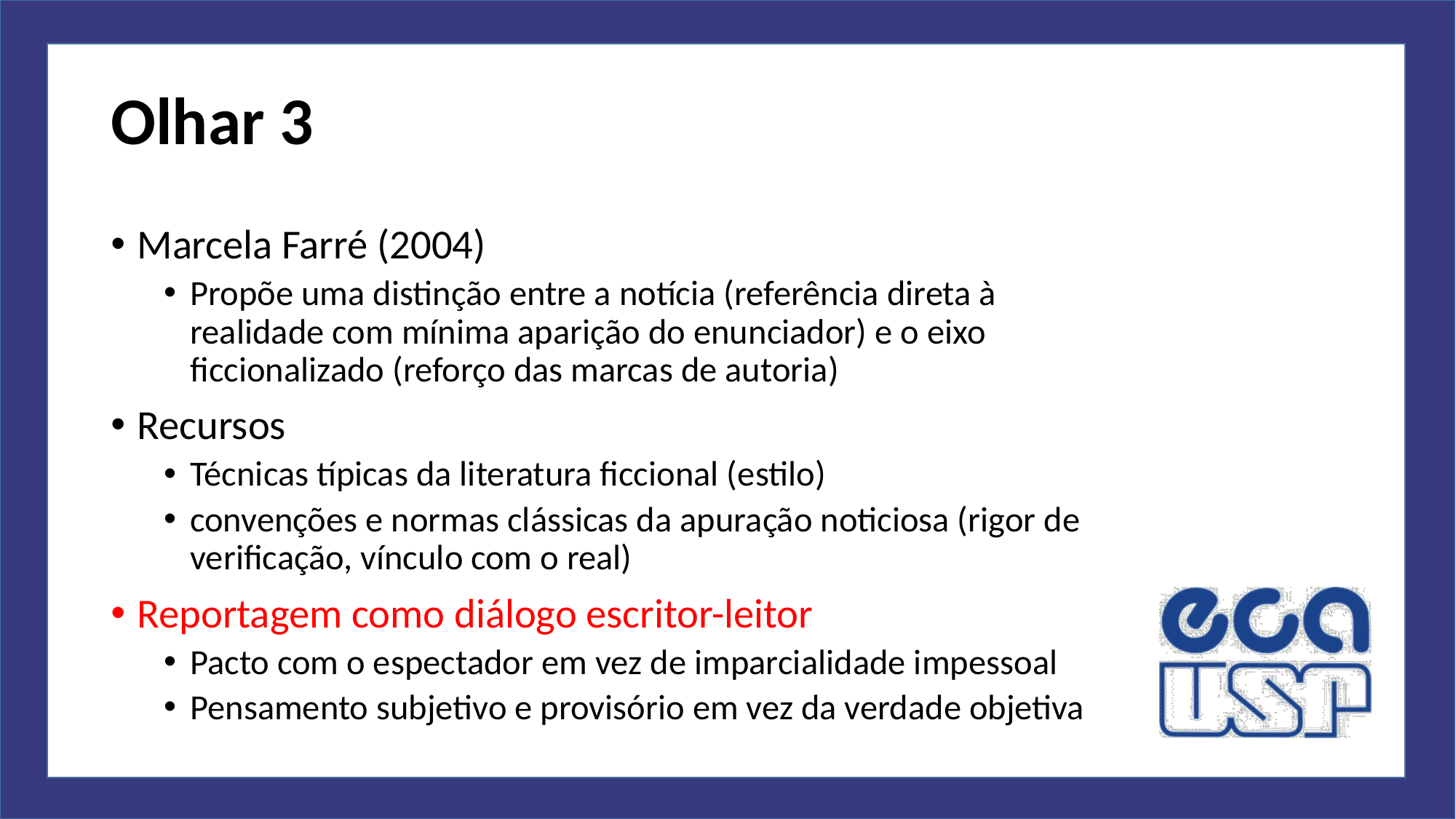

# Olhar 3
Marcela Farré (2004)
Propõe uma distinção entre a notícia (referência direta à realidade com mínima aparição do enunciador) e o eixo ficcionalizado (reforço das marcas de autoria)
Recursos
Técnicas típicas da literatura ficcional (estilo)
convenções e normas clássicas da apuração noticiosa (rigor de verificação, vínculo com o real)
Reportagem como diálogo escritor-leitor
Pacto com o espectador em vez de imparcialidade impessoal
Pensamento subjetivo e provisório em vez da verdade objetiva